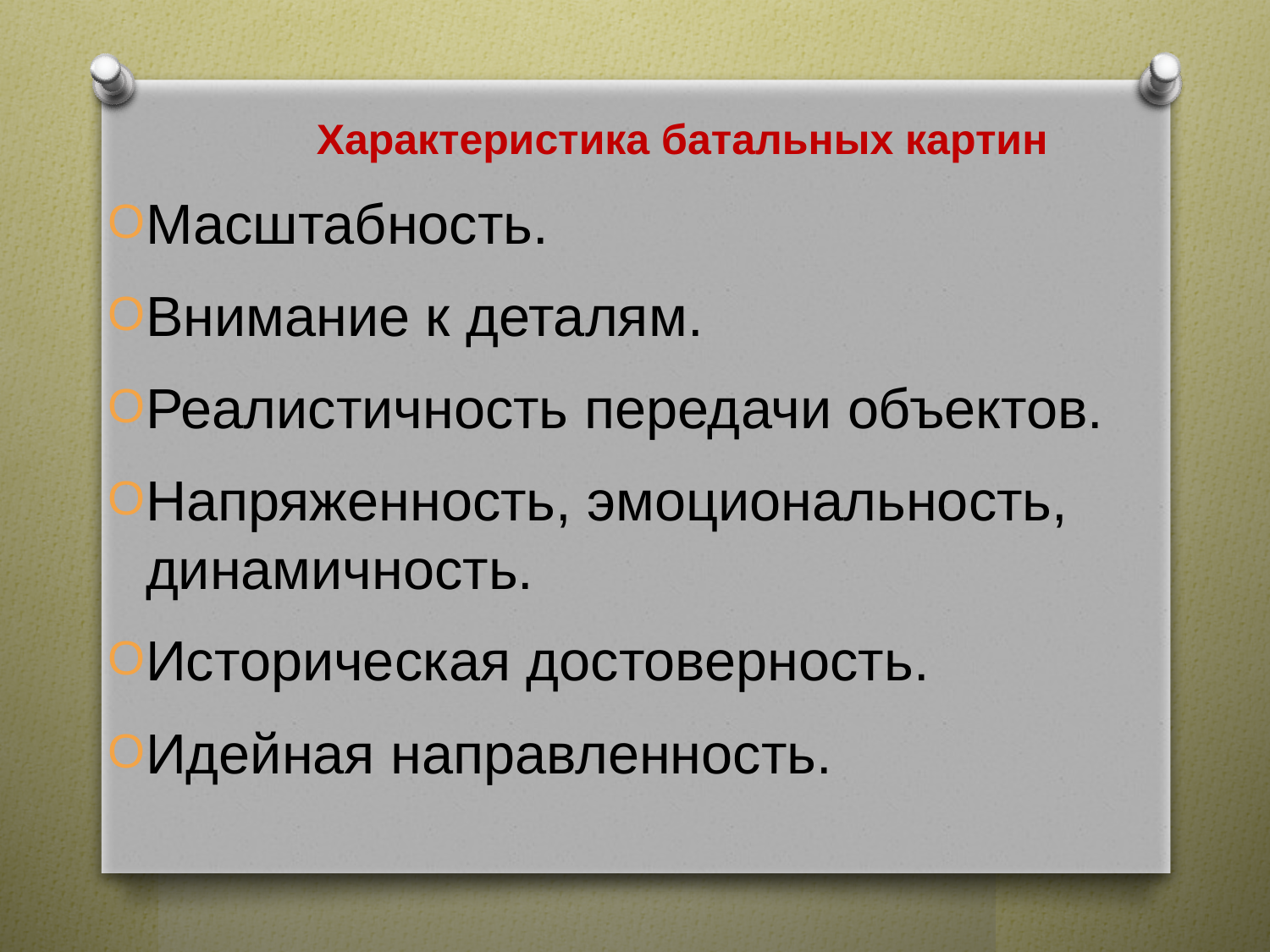

Характеристика батальных картин
Масштабность.
Внимание к деталям.
Реалистичность передачи объектов.
Напряженность, эмоциональность, динамичность.
Историческая достоверность.
Идейная направленность.